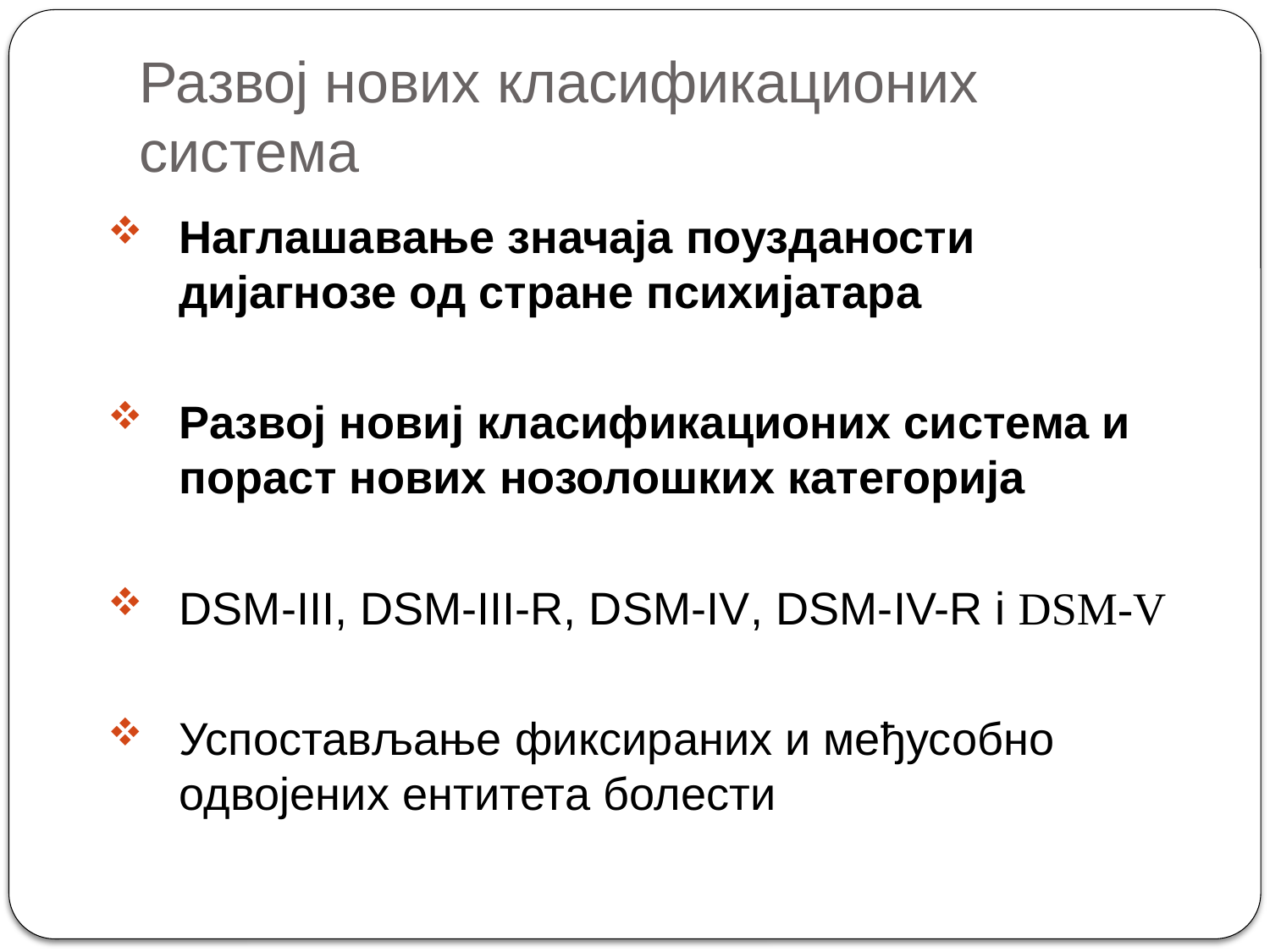

# Развој нових класификационих система
Наглашавање значаја поузданости дијагнозе од стране психијатара

Развој новиј класификационих система и пораст нових нозолошких категорија

DSM-III, DSM-III-R, DSM-IV, DSM-IV-R i DSM-V

Успостављање фиксираних и међусобно одвојених ентитета болести